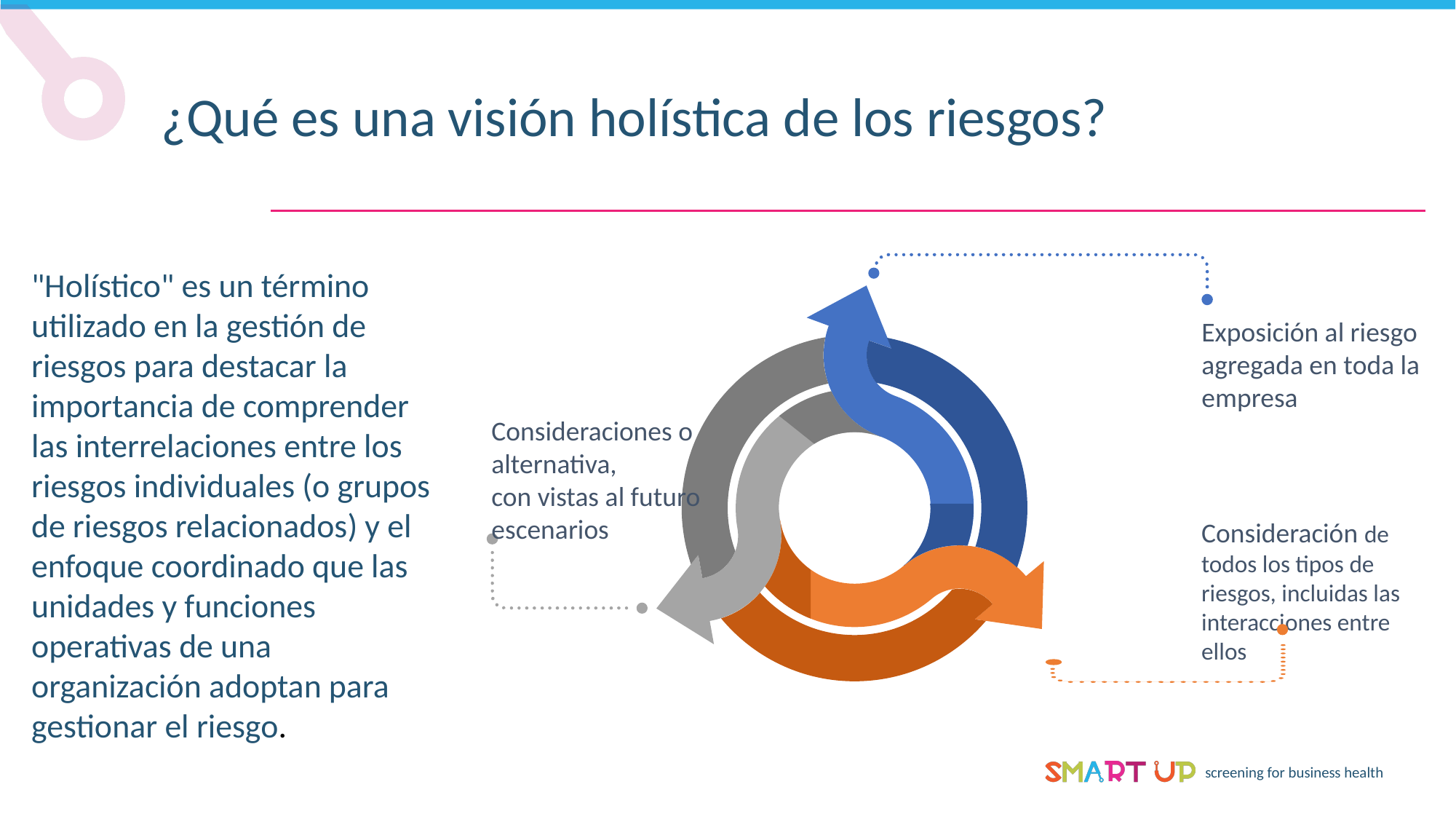

¿Qué es una visión holística de los riesgos?

"Holístico" es un término utilizado en la gestión de riesgos para destacar la importancia de comprender las interrelaciones entre los riesgos individuales (o grupos de riesgos relacionados) y el enfoque coordinado que las unidades y funciones operativas de una organización adoptan para gestionar el riesgo.

Exposición al riesgo agregada en toda la empresa

Consideraciones o
alternativa,
con vistas al futuro
escenarios

Consideración de todos los tipos de riesgos, incluidas las interacciones entre ellos